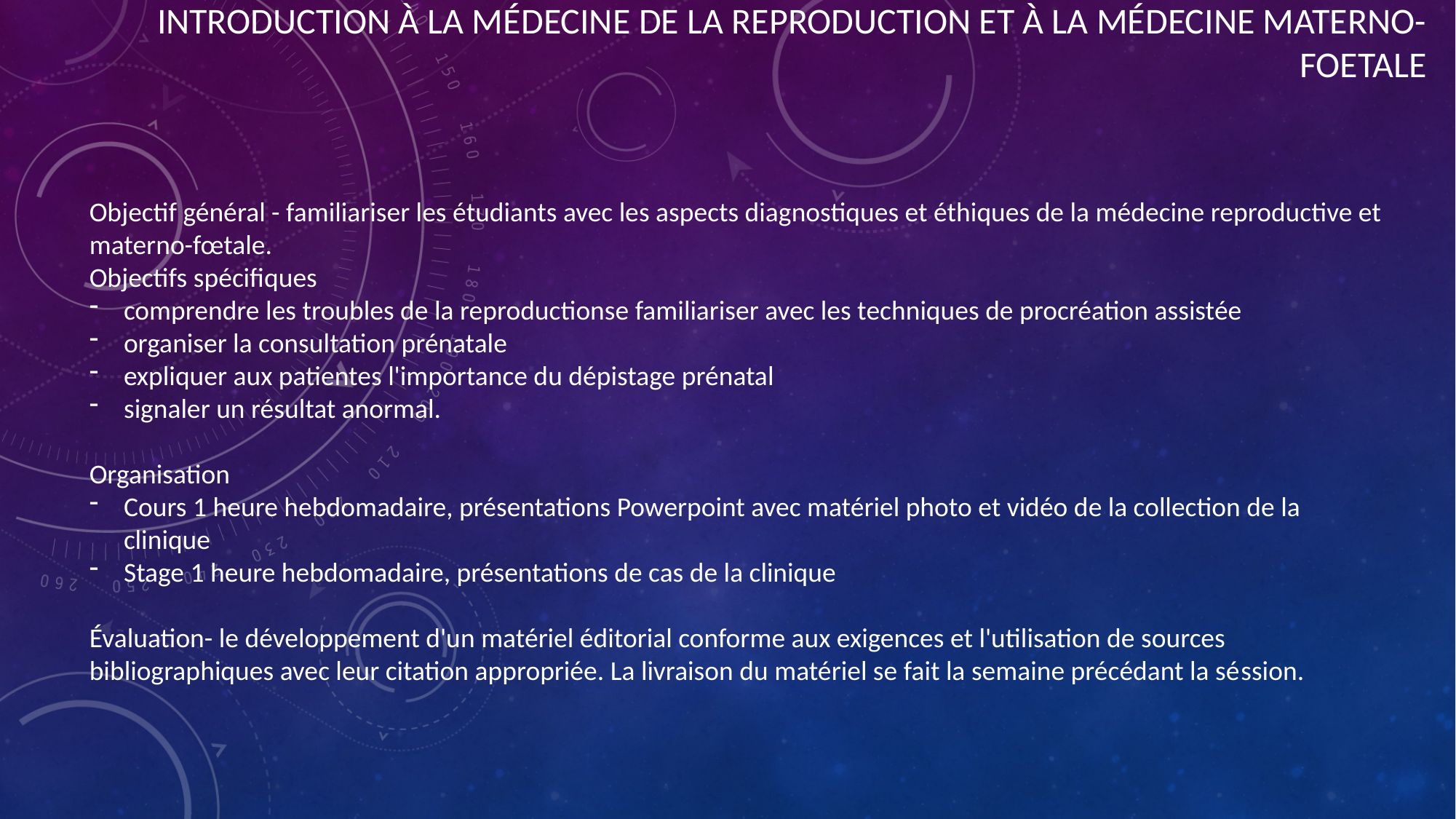

# Introduction à la médecine de la reproduction et à la médecine materno-foetale

Objectif général - familiariser les étudiants avec les aspects diagnostiques et éthiques de la médecine reproductive et materno-fœtale.
Objectifs spécifiques
comprendre les troubles de la reproductionse familiariser avec les techniques de procréation assistée
organiser la consultation prénatale
expliquer aux patientes l'importance du dépistage prénatal
signaler un résultat anormal.

Organisation
Cours 1 heure hebdomadaire, présentations Powerpoint avec matériel photo et vidéo de la collection de la clinique
Stage 1 heure hebdomadaire, présentations de cas de la clinique

Évaluation- le développement d'un matériel éditorial conforme aux exigences et l'utilisation de sources bibliographiques avec leur citation appropriée. La livraison du matériel se fait la semaine précédant la séssion.